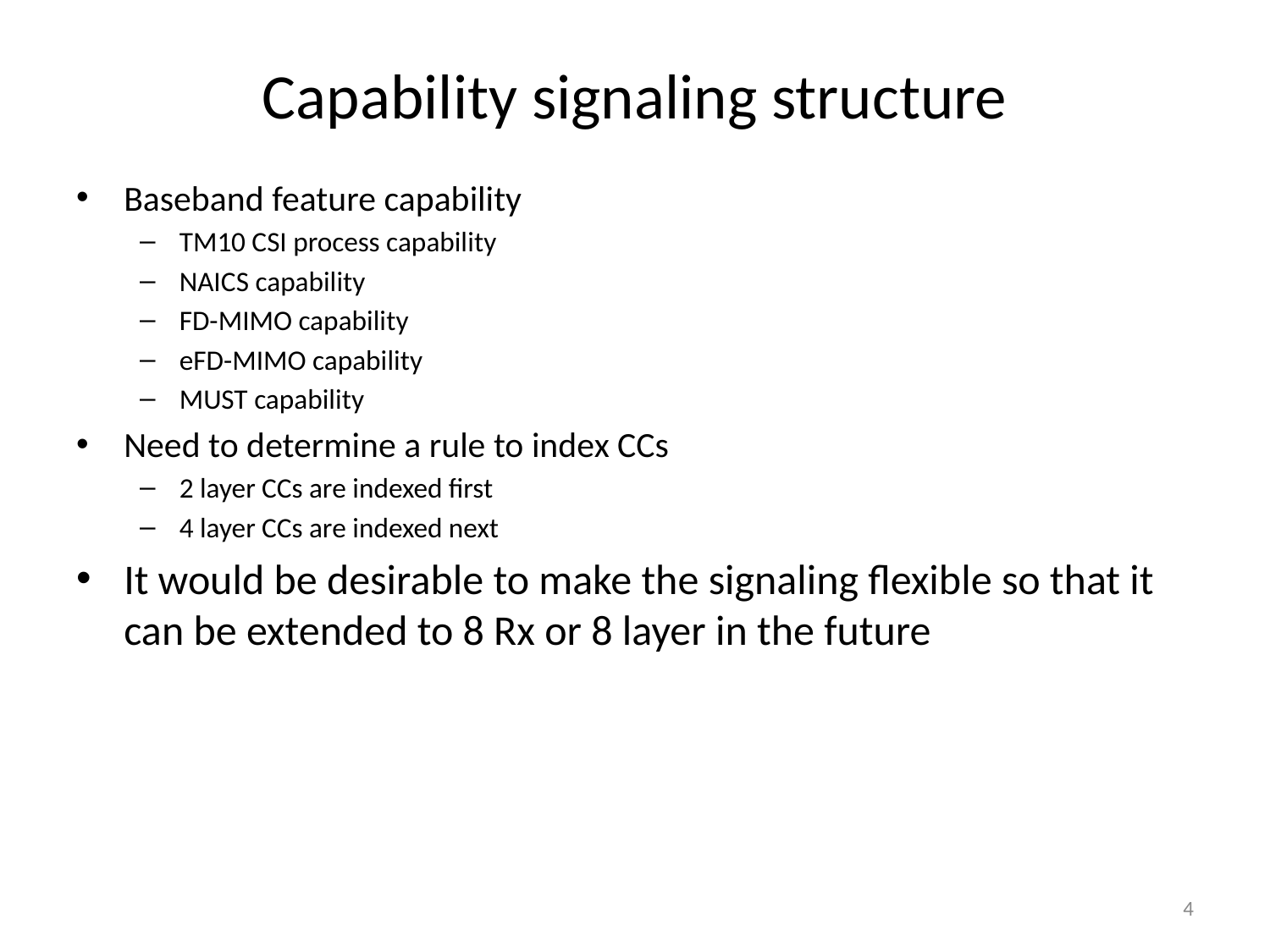

# Capability signaling structure
Baseband feature capability
TM10 CSI process capability
NAICS capability
FD-MIMO capability
eFD-MIMO capability
MUST capability
Need to determine a rule to index CCs
2 layer CCs are indexed first
4 layer CCs are indexed next
It would be desirable to make the signaling flexible so that it can be extended to 8 Rx or 8 layer in the future

4